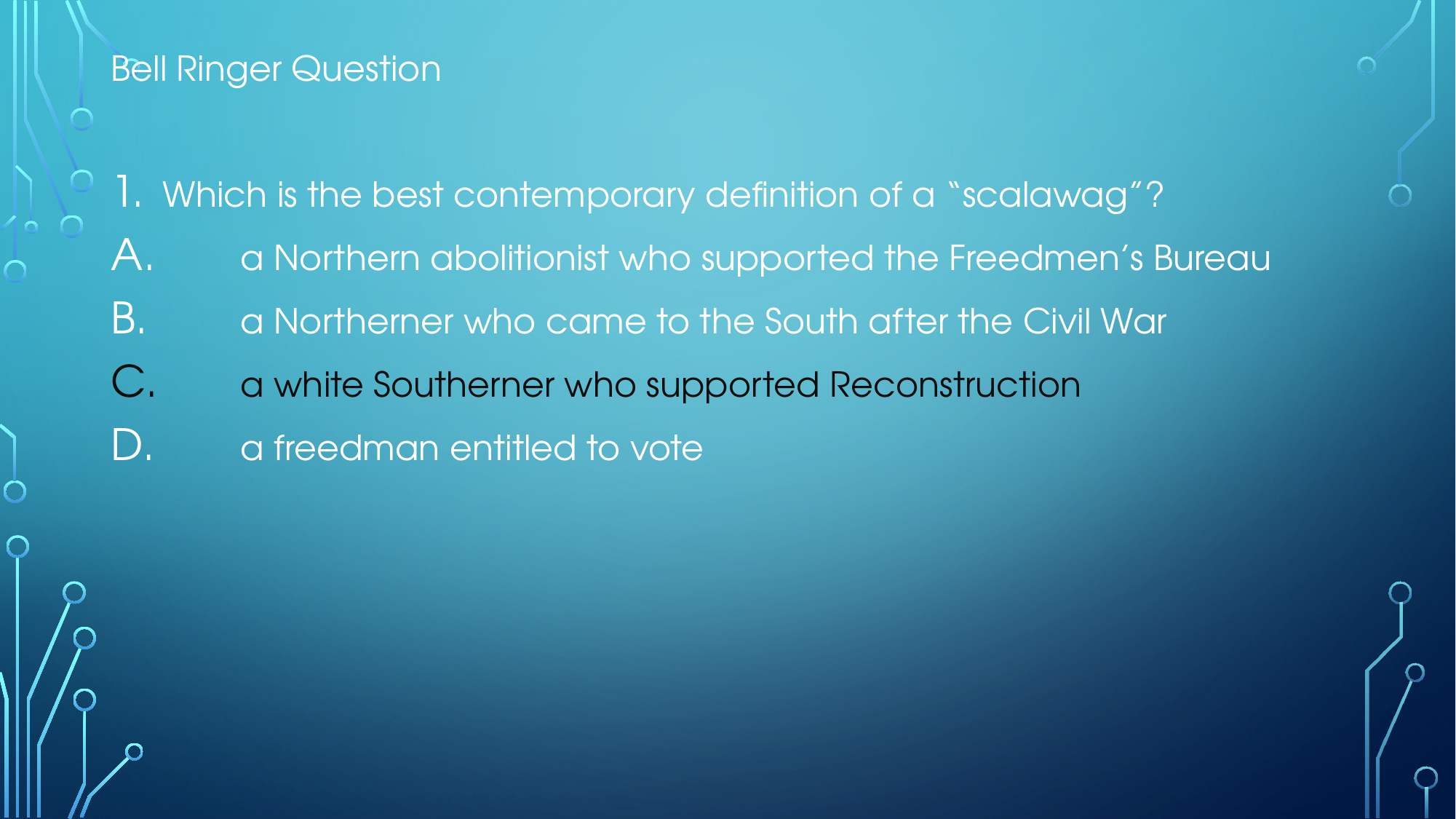

Bell Ringer Question

Which is the best contemporary definition of a “scalawag”?
a Northern abolitionist who supported the Freedmen’s Bureau
a Northerner who came to the South after the Civil War
a white Southerner who supported Reconstruction
a freedman entitled to vote